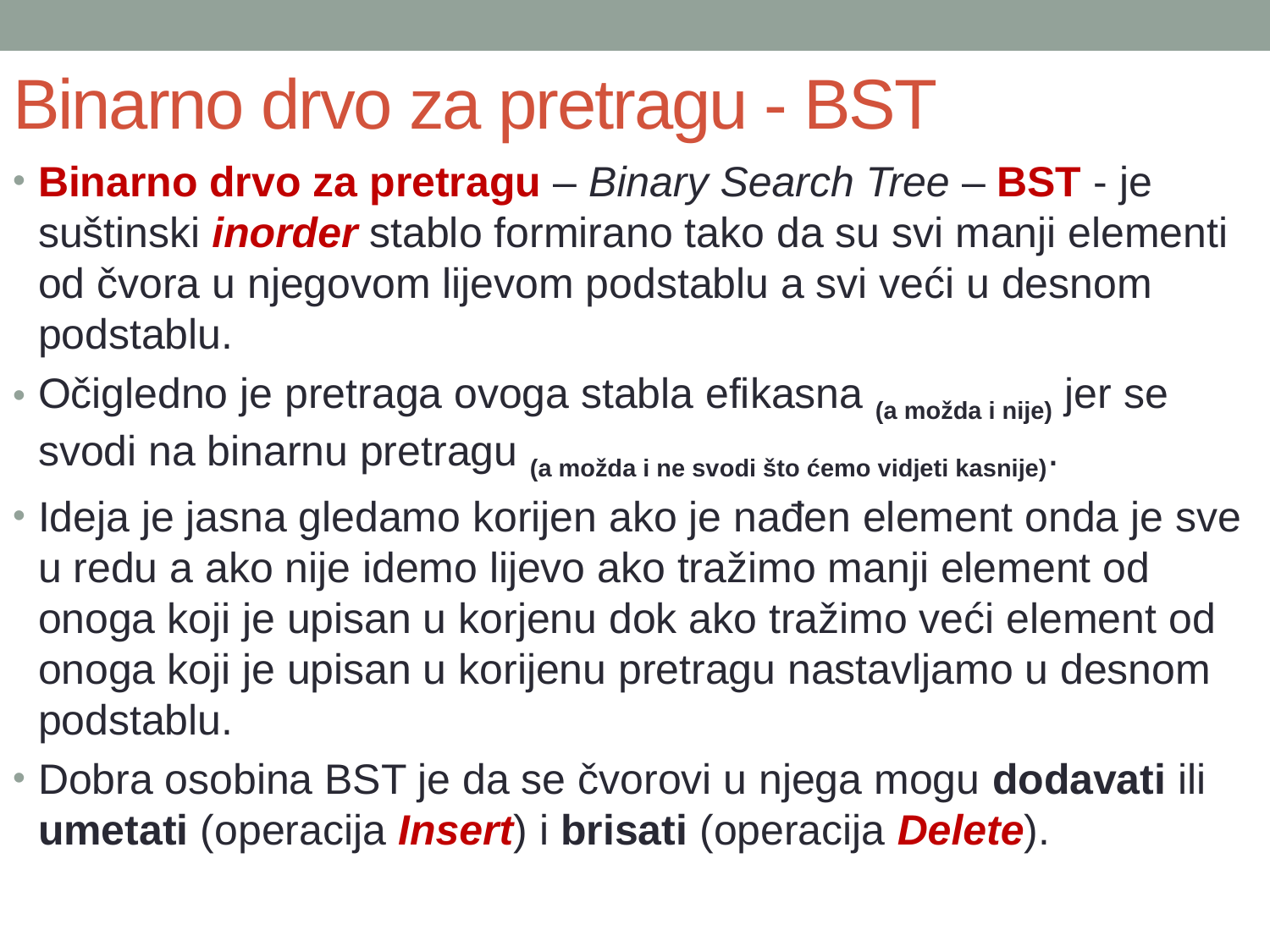

# Binarno drvo za pretragu - BST
Binarno drvo za pretragu – Binary Search Tree – BST - je suštinski inorder stablo formirano tako da su svi manji elementi od čvora u njegovom lijevom podstablu a svi veći u desnom podstablu.
Očigledno je pretraga ovoga stabla efikasna (a možda i nije) jer se svodi na binarnu pretragu (a možda i ne svodi što ćemo vidjeti kasnije).
Ideja je jasna gledamo korijen ako je nađen element onda je sve u redu a ako nije idemo lijevo ako tražimo manji element od onoga koji je upisan u korjenu dok ako tražimo veći element od onoga koji je upisan u korijenu pretragu nastavljamo u desnom podstablu.
Dobra osobina BST je da se čvorovi u njega mogu dodavati ili umetati (operacija Insert) i brisati (operacija Delete).